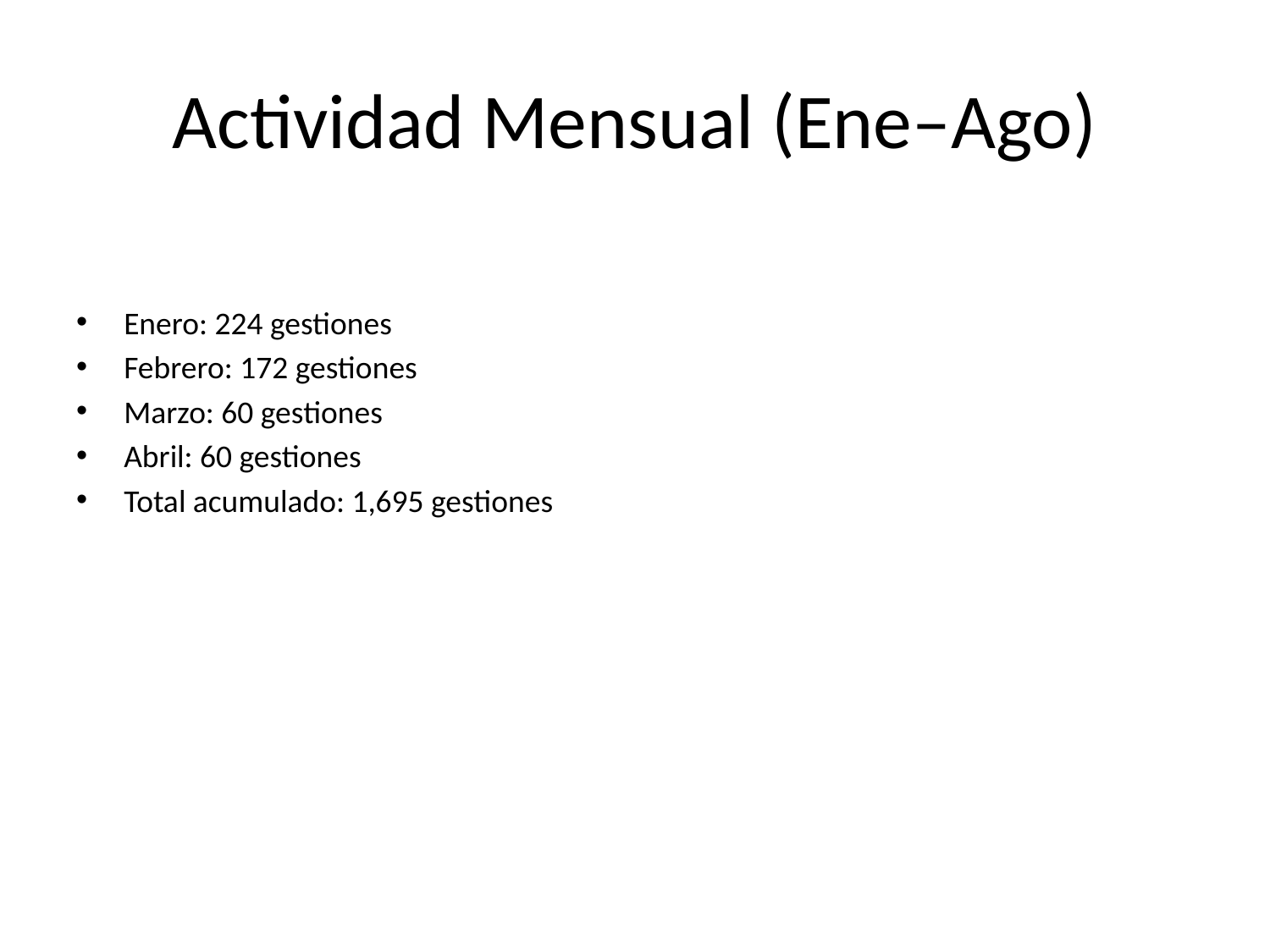

# Actividad Mensual (Ene–Ago)

Enero: 224 gestiones
Febrero: 172 gestiones
Marzo: 60 gestiones
Abril: 60 gestiones
Total acumulado: 1,695 gestiones